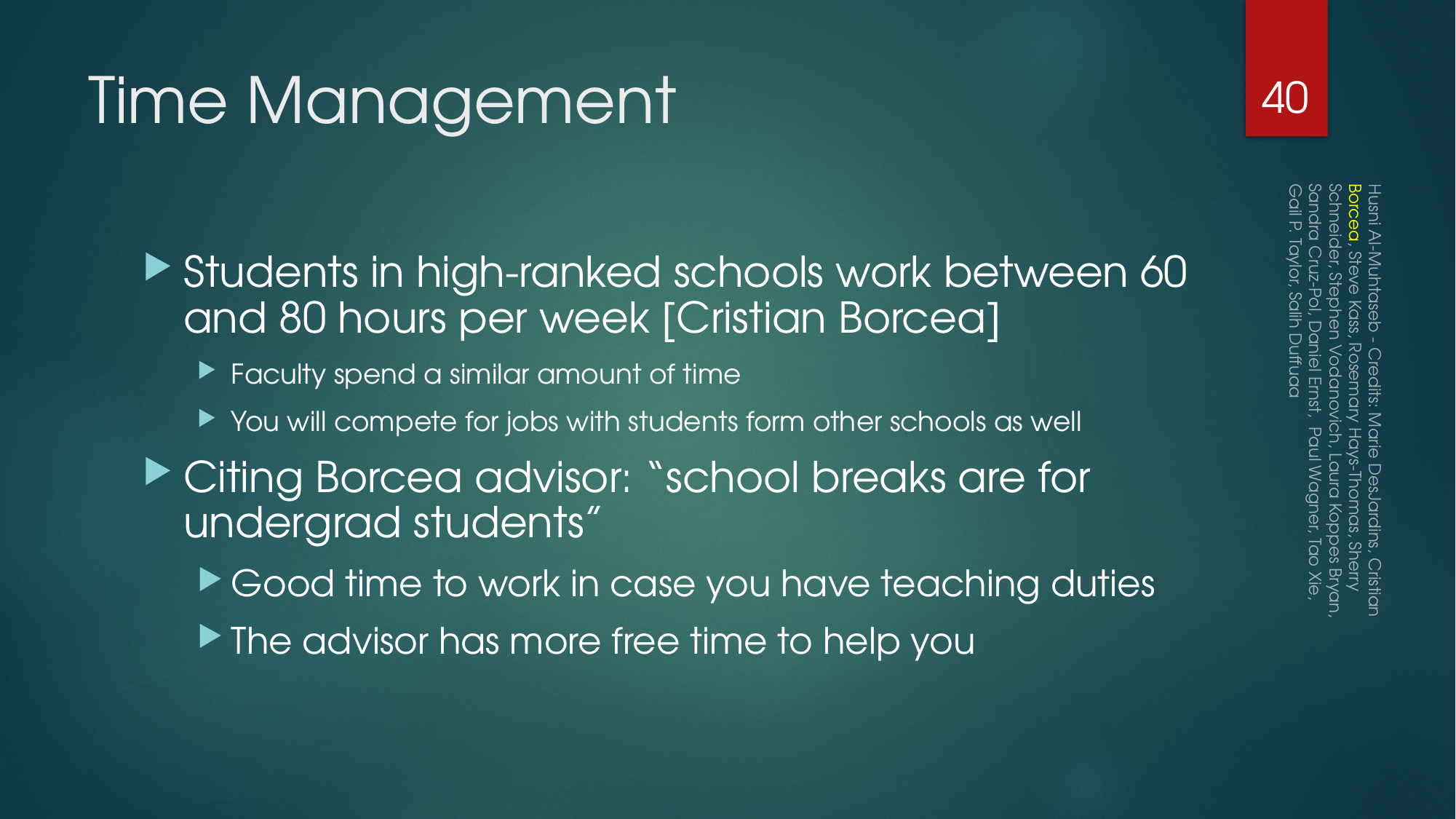

40
# Time Management
Students in high-ranked schools work between 60 and 80 hours per week [Cristian Borcea]
Faculty spend a similar amount of time
You will compete for jobs with students form other schools as well
Citing Borcea advisor: “school breaks are for undergrad students”
Good time to work in case you have teaching duties
The advisor has more free time to help you

Husni Al-Muhtaseb - Credits: Marie DesJardins, Cristian Borcea, Steve Kass, Rosemary Hays-Thomas, Sherry Schneider, Stephen Vodanovich, Laura Koppes Bryan, Sandra Cruz-Pol, Daniel Ernst,  Paul Wagner, Tao Xie, Gail P. Taylor, Salih Duffuaa